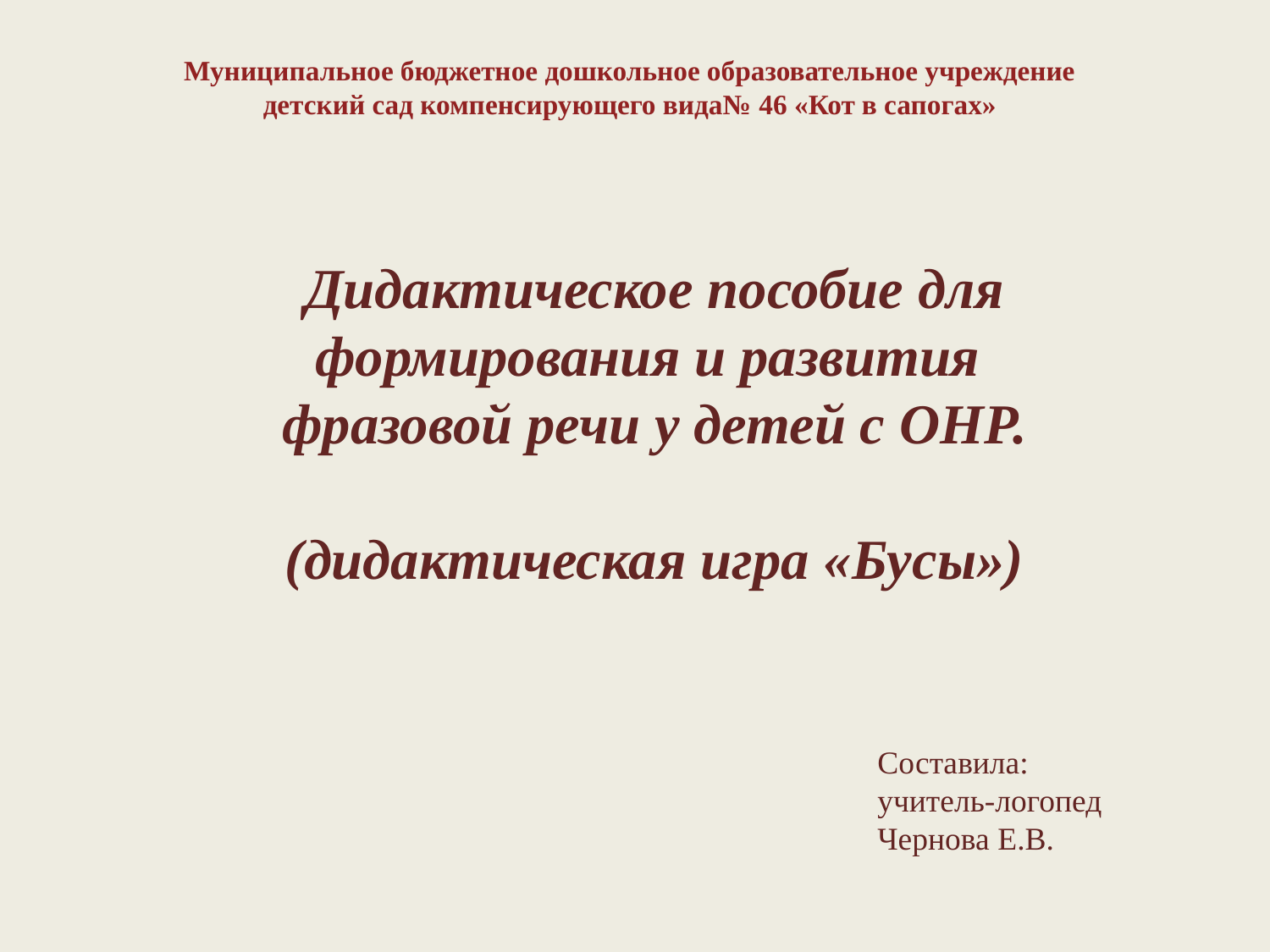

Муниципальное бюджетное дошкольное образовательное учреждение
детский сад компенсирующего вида№ 46 «Кот в сапогах»
Дидактическое пособие для формирования и развития
фразовой речи у детей с ОНР.

(дидактическая игра «Бусы»)
Составила:
учитель-логопед
Чернова Е.В.